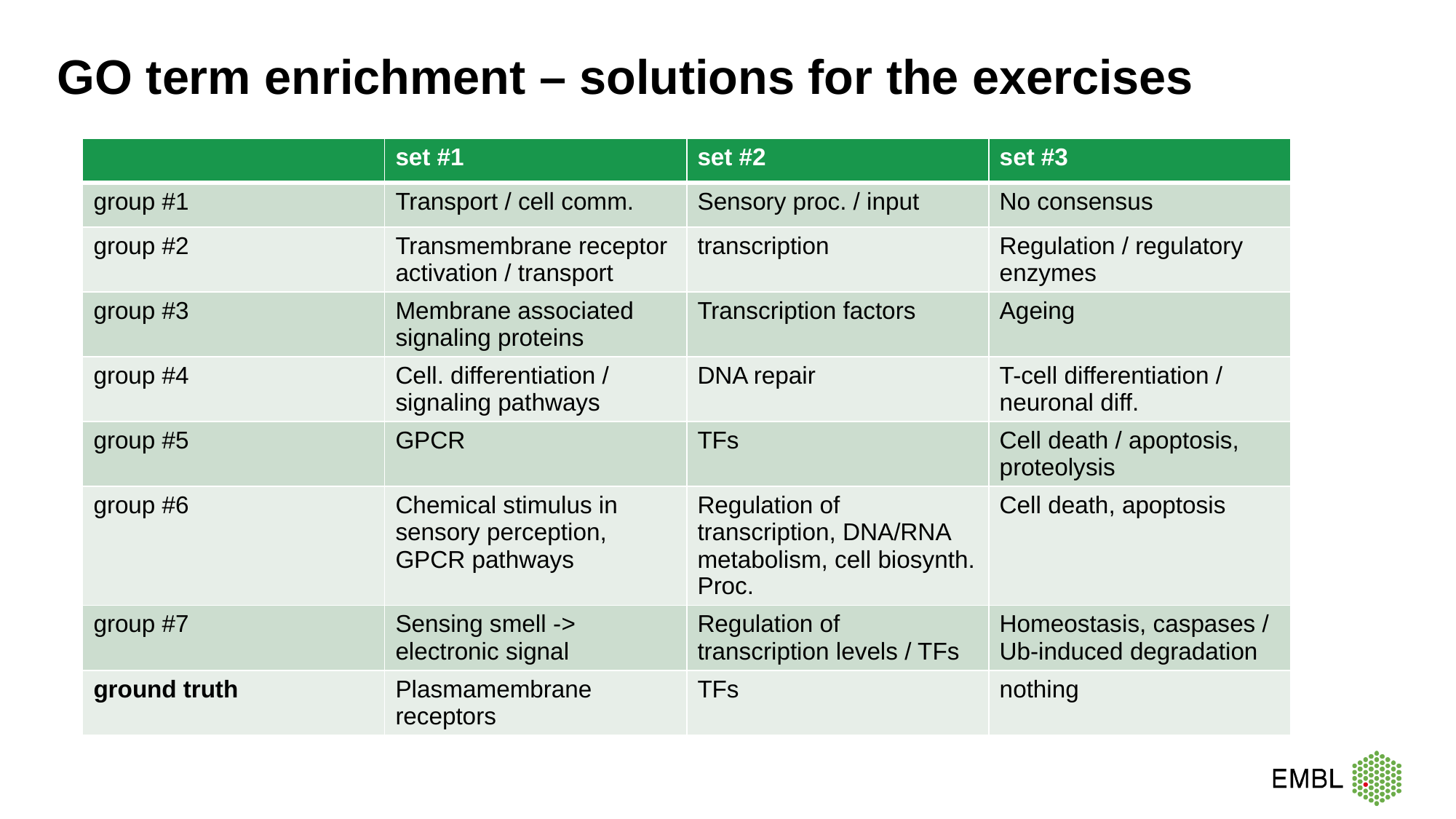

# GO term enrichment – solutions for the exercises
|  | set #1 | set #2 | set #3 |
| --- | --- | --- | --- |
| group #1 | Transport / cell comm. | Sensory proc. / input | No consensus |
| group #2 | Transmembrane receptor activation / transport | transcription | Regulation / regulatory enzymes |
| group #3 | Membrane associated signaling proteins | Transcription factors | Ageing |
| group #4 | Cell. differentiation / signaling pathways | DNA repair | T-cell differentiation / neuronal diff. |
| group #5 | GPCR | TFs | Cell death / apoptosis, proteolysis |
| group #6 | Chemical stimulus in sensory perception, GPCR pathways | Regulation of transcription, DNA/RNA metabolism, cell biosynth. Proc. | Cell death, apoptosis |
| group #7 | Sensing smell -> electronic signal | Regulation of transcription levels / TFs | Homeostasis, caspases / Ub-induced degradation |
| ground truth | Plasmamembrane receptors | TFs | nothing |